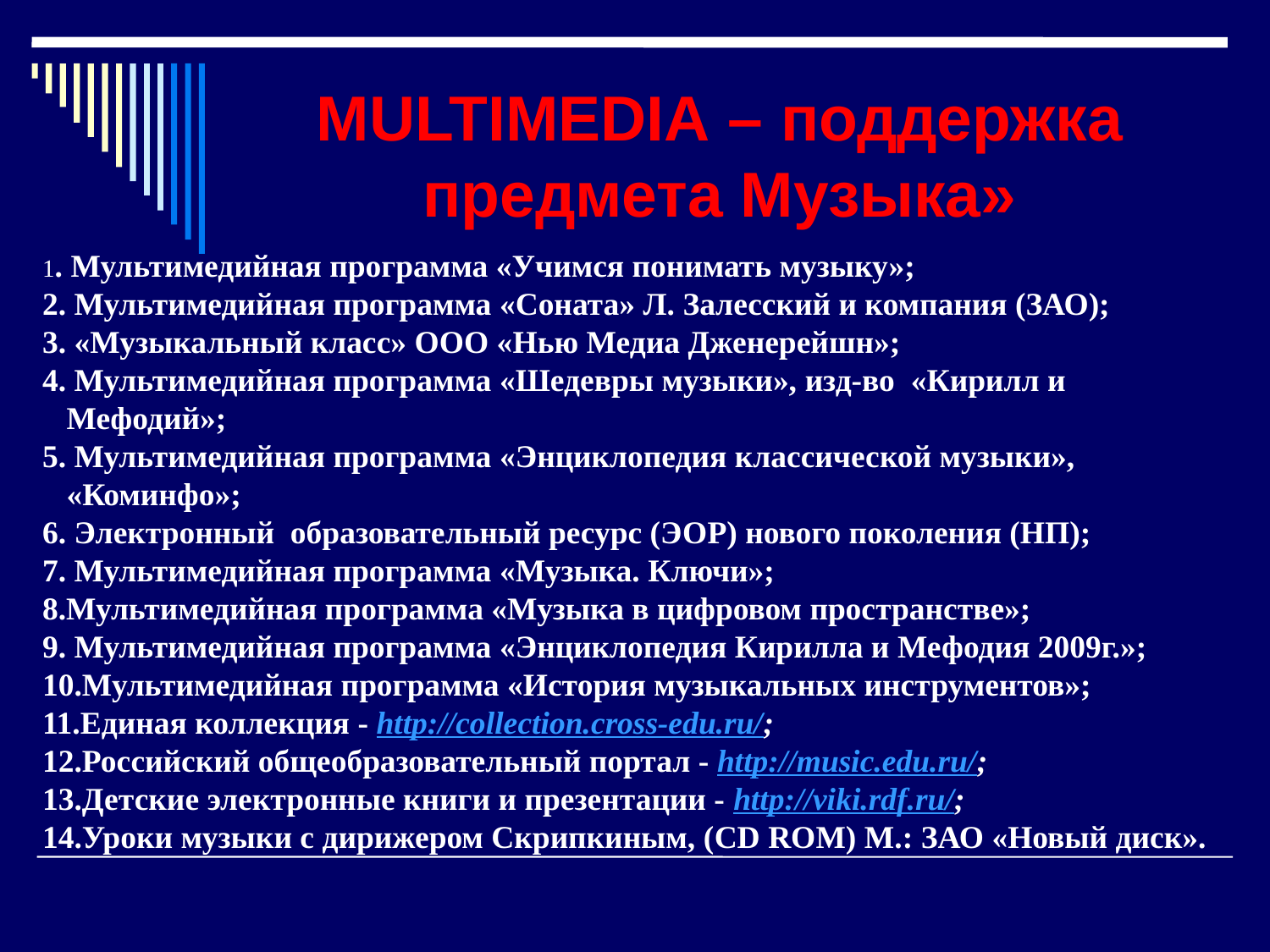

# MULTIMEDIA – поддержка предмета Музыка»
1. Мультимедийная программа «Учимся понимать музыку»;
2. Мультимедийная программа «Соната» Л. Залесский и компания (ЗАО);
3. «Музыкальный класс» ООО «Нью Медиа Дженерейшн»;
4. Мультимедийная программа «Шедевры музыки», изд-во  «Кирилл и Мефодий»;
5. Мультимедийная программа «Энциклопедия классической музыки», «Коминфо»;
6. Электронный  образовательный ресурс (ЭОР) нового поколения (НП);
7. Мультимедийная программа «Музыка. Ключи»;
8.Мультимедийная программа «Музыка в цифровом пространстве»;
9. Мультимедийная программа «Энциклопедия Кирилла и Мефодия 2009г.»;
10.Мультимедийная программа «История музыкальных инструментов»;
11.Единая коллекция - http://collection.cross-edu.ru/;
12.Российский общеобразовательный портал - http://music.edu.ru/;
13.Детские электронные книги и презентации - http://viki.rdf.ru/;
14.Уроки музыки с дирижером Скрипкиным, (CD ROM) М.: ЗАО «Новый диск».